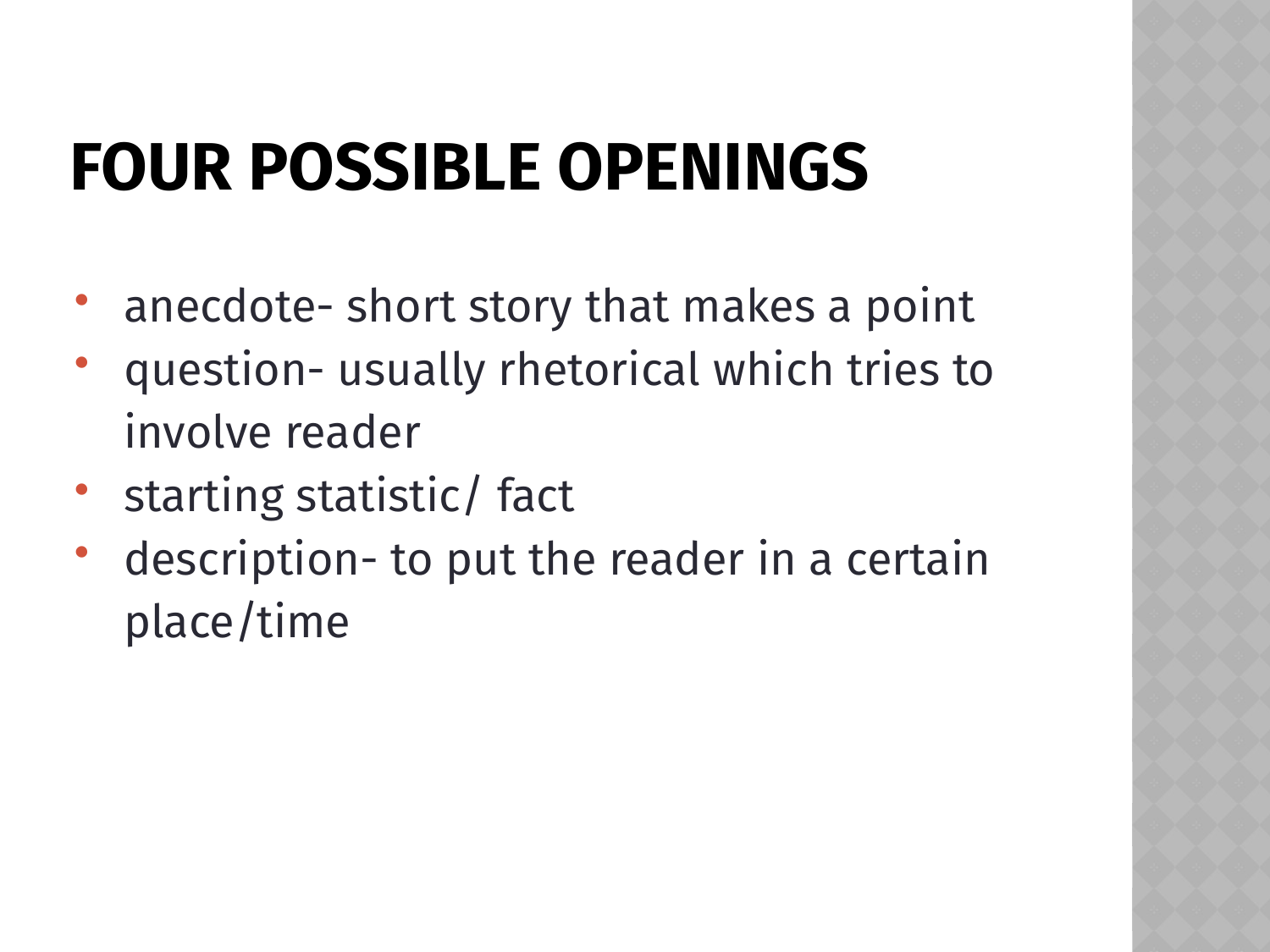

# Four Possible openings

anecdote- short story that makes a point
question- usually rhetorical which tries to involve reader
starting statistic/ fact
description- to put the reader in a certain place/time